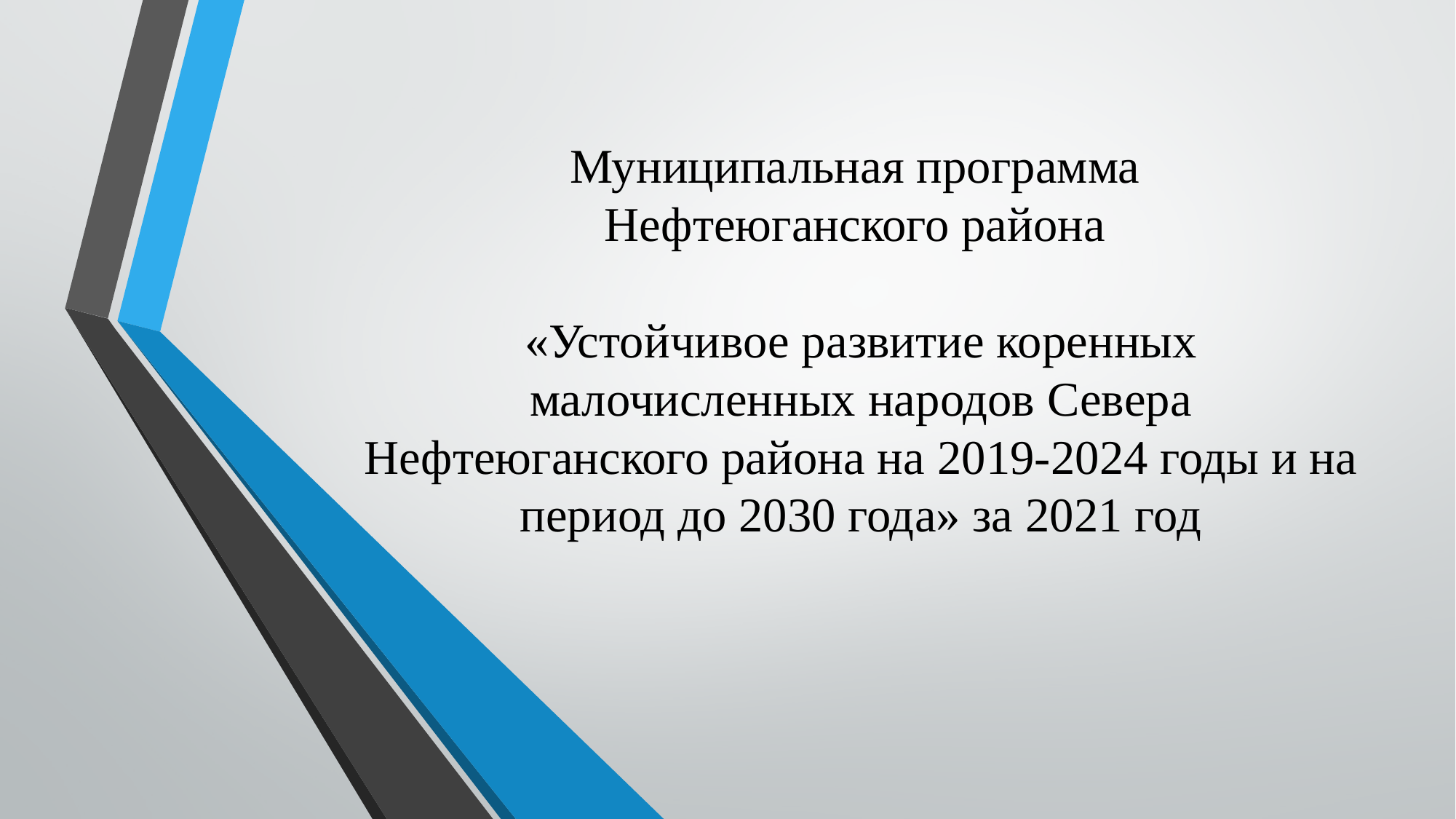

# Муниципальная программа Нефтеюганского района «Устойчивое развитие коренных малочисленных народов Севера Нефтеюганского района на 2019-2024 годы и на период до 2030 года» за 2021 год